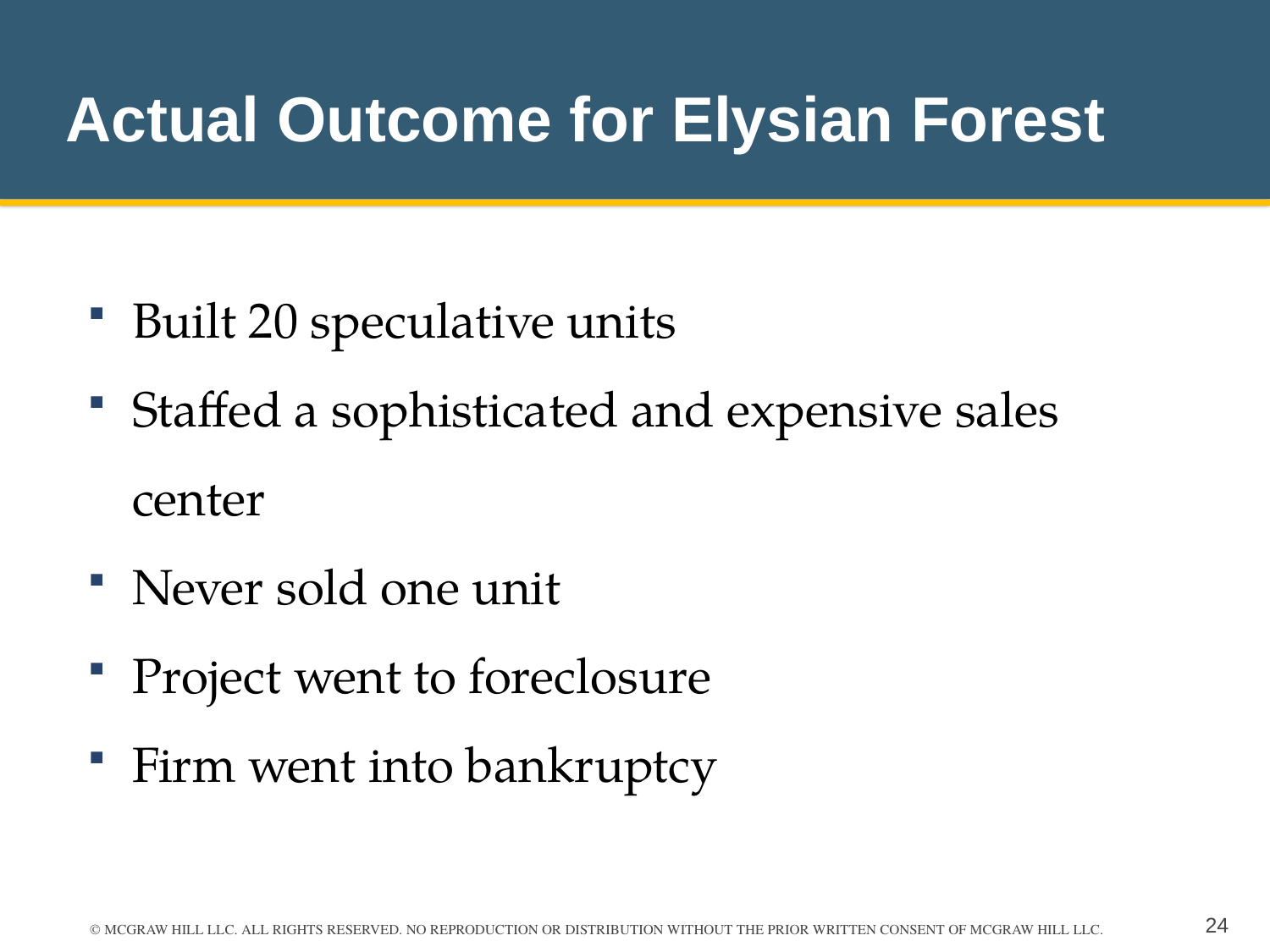

# Actual Outcome for Elysian Forest
Built 20 speculative units
Staffed a sophisticated and expensive sales center
Never sold one unit
Project went to foreclosure
Firm went into bankruptcy
© MCGRAW HILL LLC. ALL RIGHTS RESERVED. NO REPRODUCTION OR DISTRIBUTION WITHOUT THE PRIOR WRITTEN CONSENT OF MCGRAW HILL LLC.
24